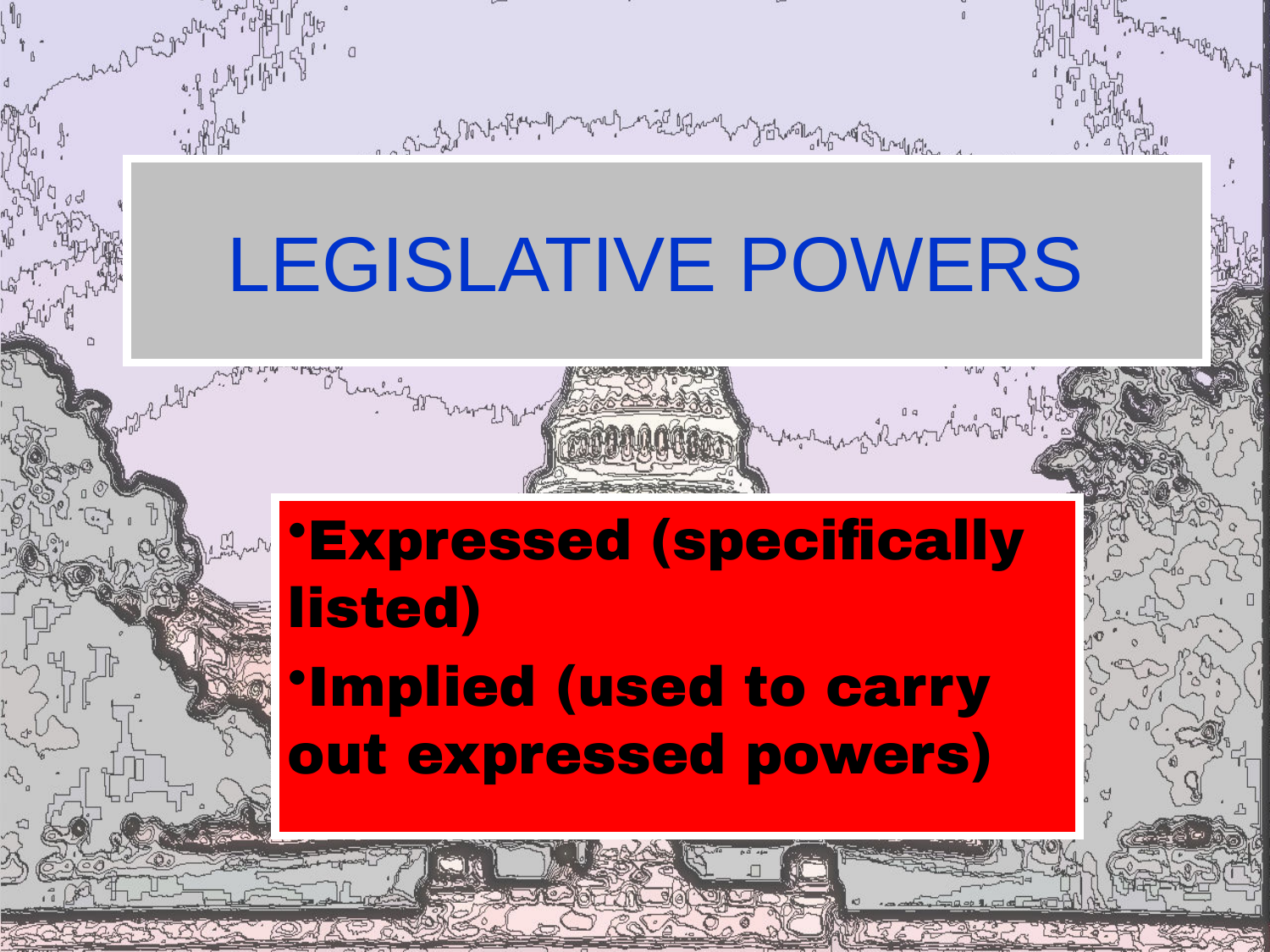

# LEGISLATIVE POWERS
Expressed (specifically listed)
Implied (used to carry out expressed powers)